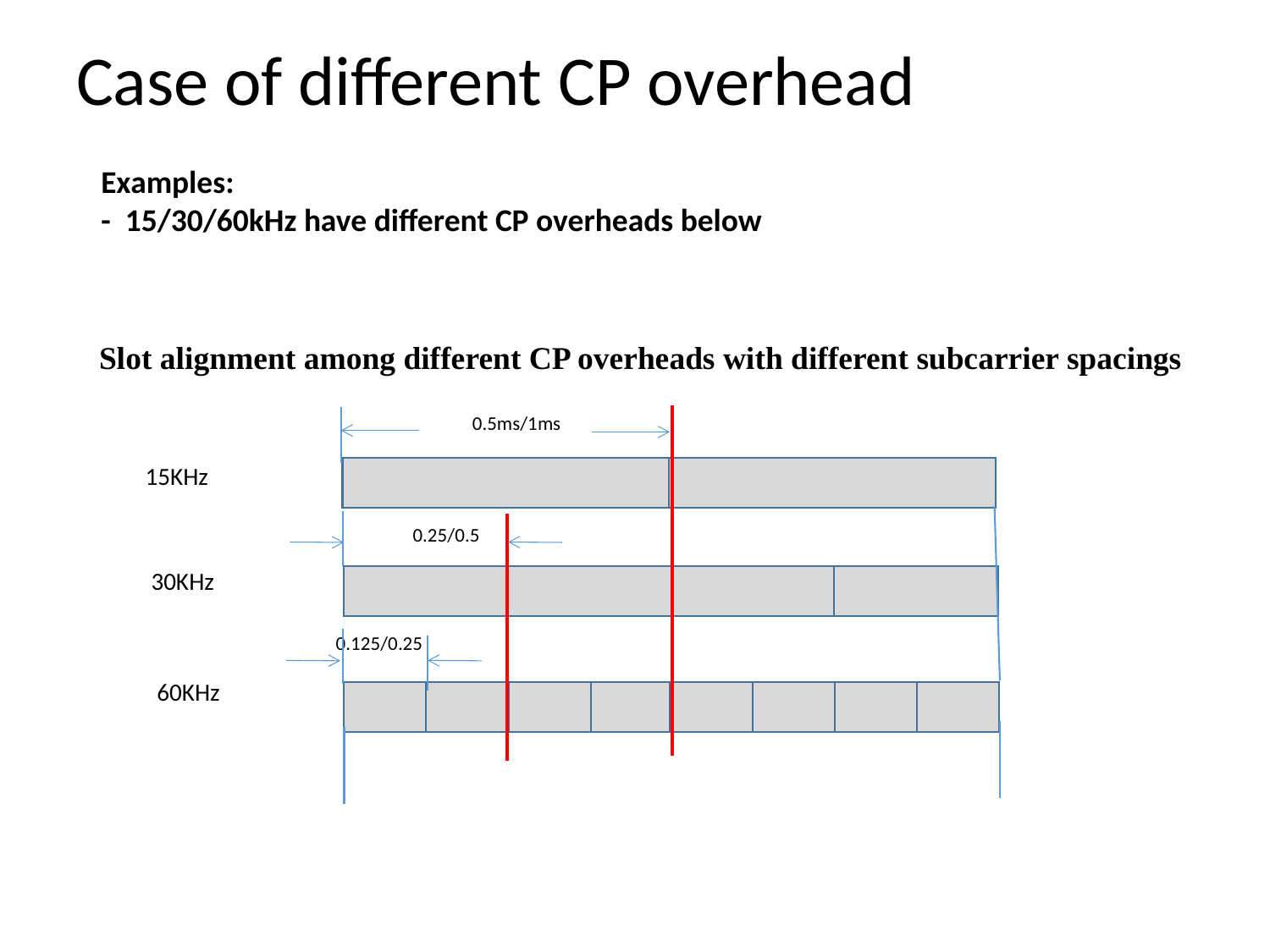

# Case of different CP overhead
Examples:
-  15/30/60kHz have different CP overheads below
Slot alignment among different CP overheads with different subcarrier spacings
0.5ms/1ms
15KHz

0.25/0.5
30KHz

0.125/0.25
60KHz